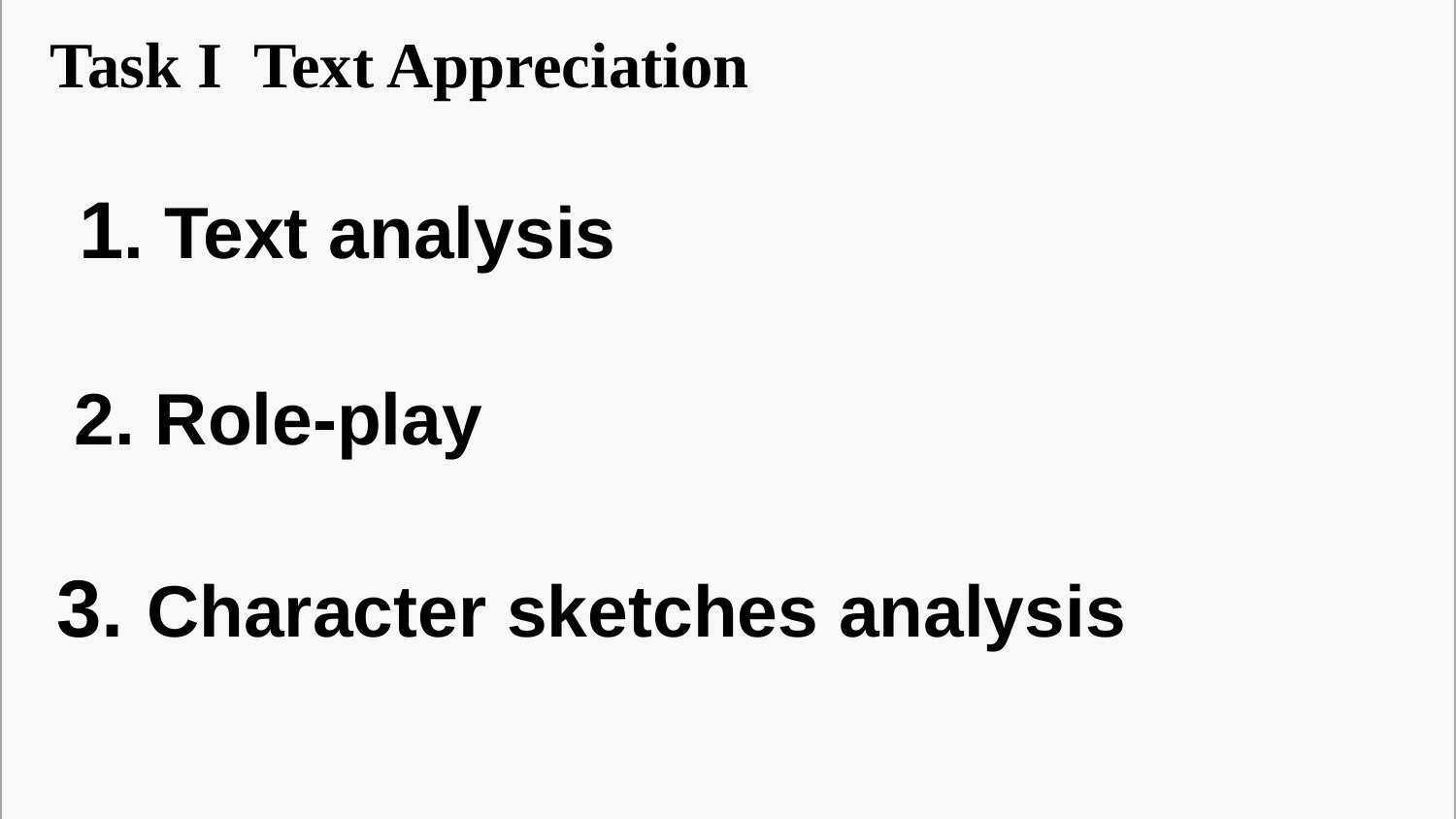

Task I  Text Appreciation

  1. Text analysis

  2. Role-play

 3. Character sketches analysis